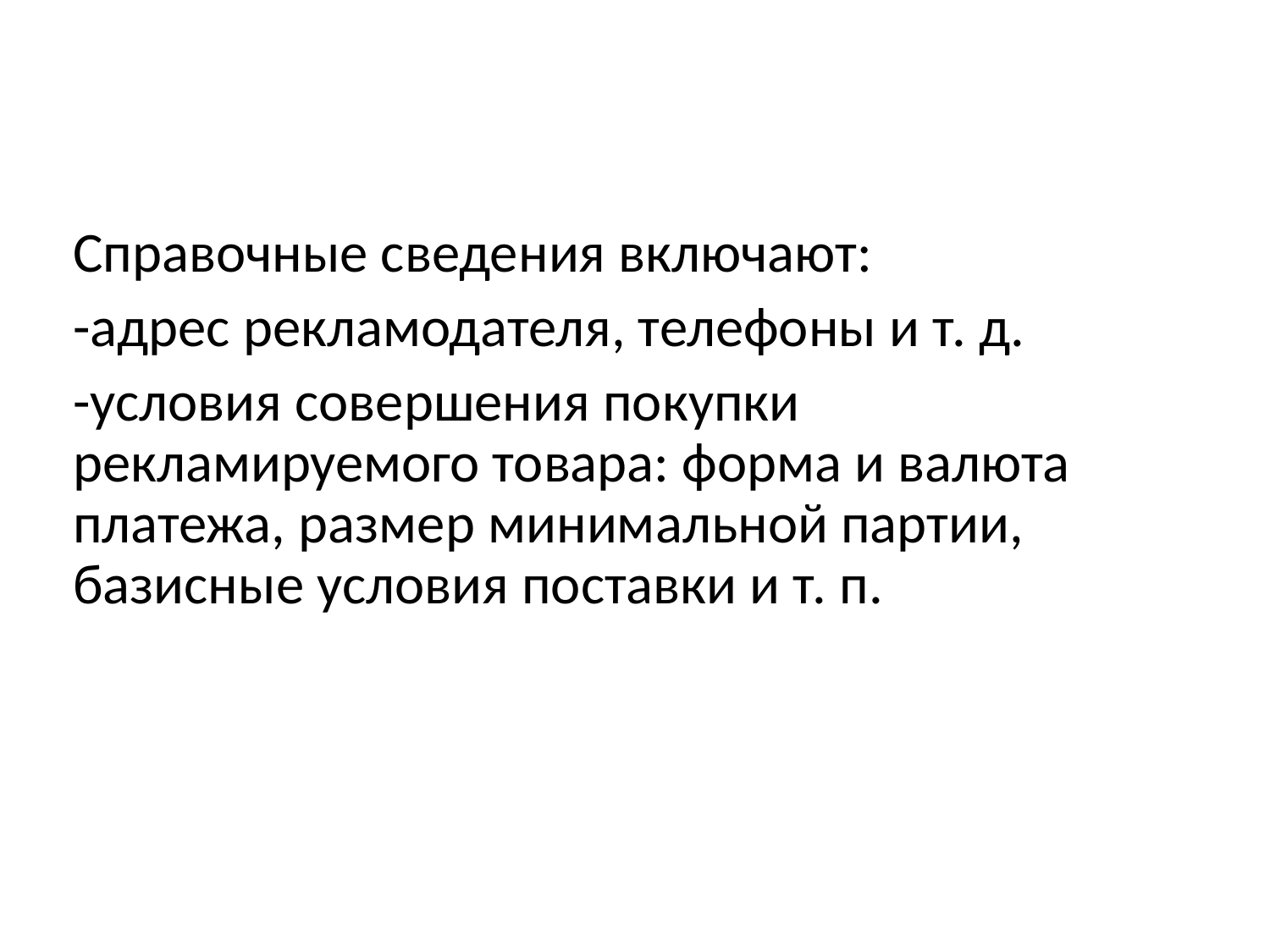

Справочные сведения включают:
-адрес рекламодателя, телефоны и т. д.
-условия совершения покупки рекламируемого товара: форма и валюта платежа, размер минимальной партии, базисные условия поставки и т. п.